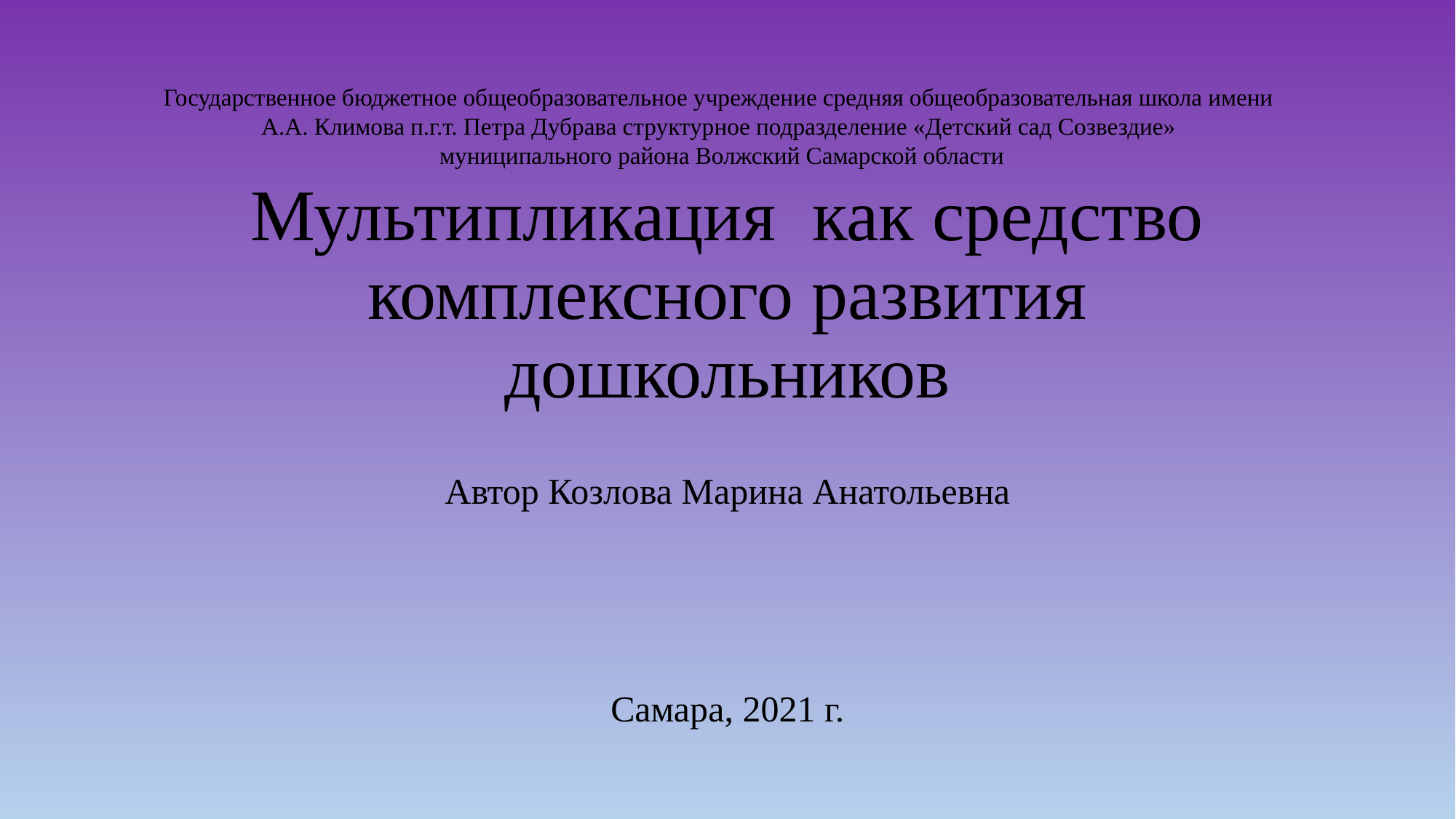

Государственное бюджетное общеобразовательное учреждение средняя общеобразовательная школа имени
А.А. Климова п.г.т. Петра Дубрава структурное подразделение «Детский сад Созвездие»
муниципального района Волжский Самарской области
# Мультипликация  как средство комплексного развития дошкольников
Автор Козлова Марина Анатольевна

Самара, 2021 г.